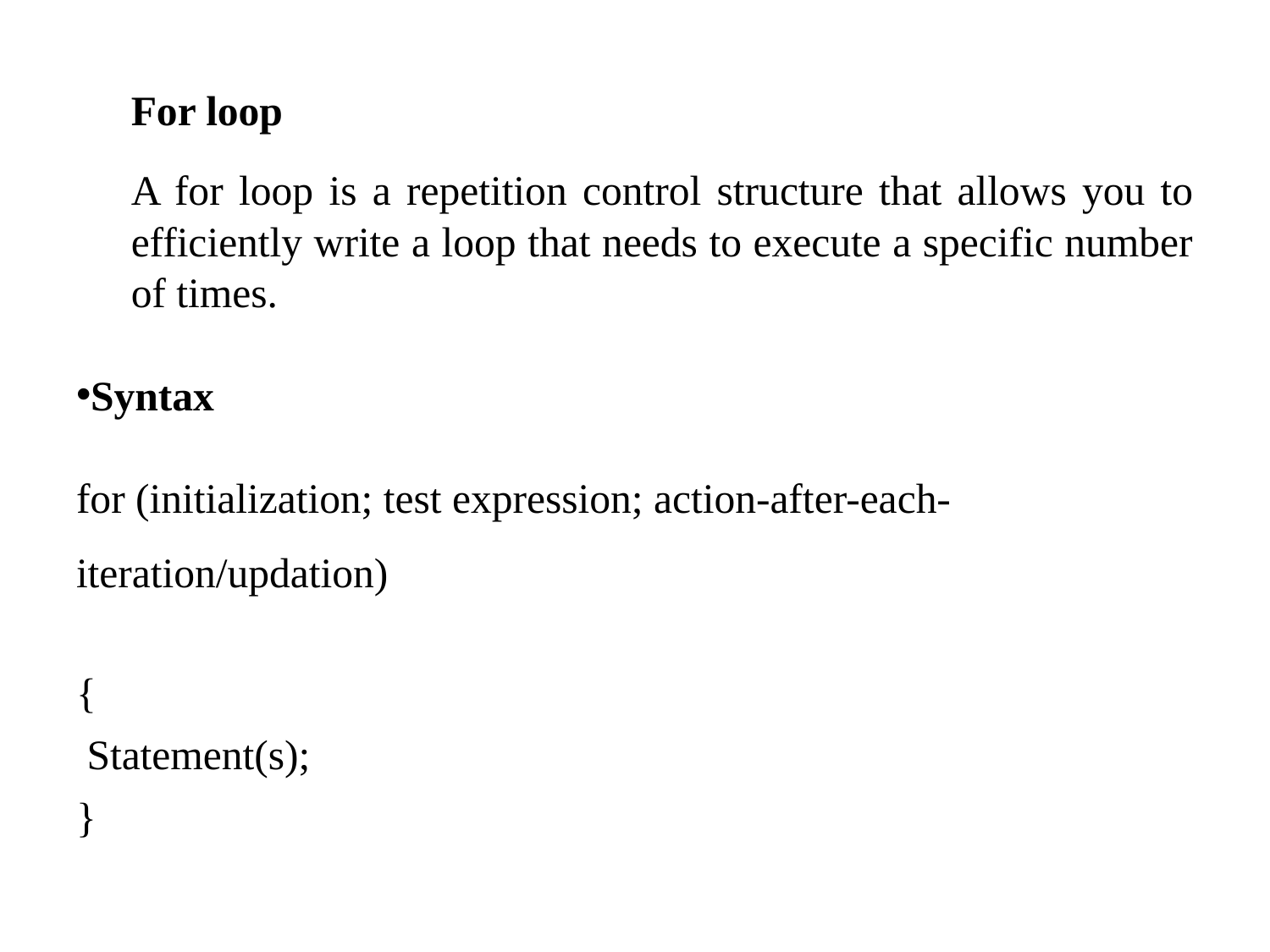

For loop
A for loop is a repetition control structure that allows you to efficiently write a loop that needs to execute a specific number of times.
Syntax
for (initialization; test expression; action-after-each- iteration/updation)
{
 Statement(s);
}